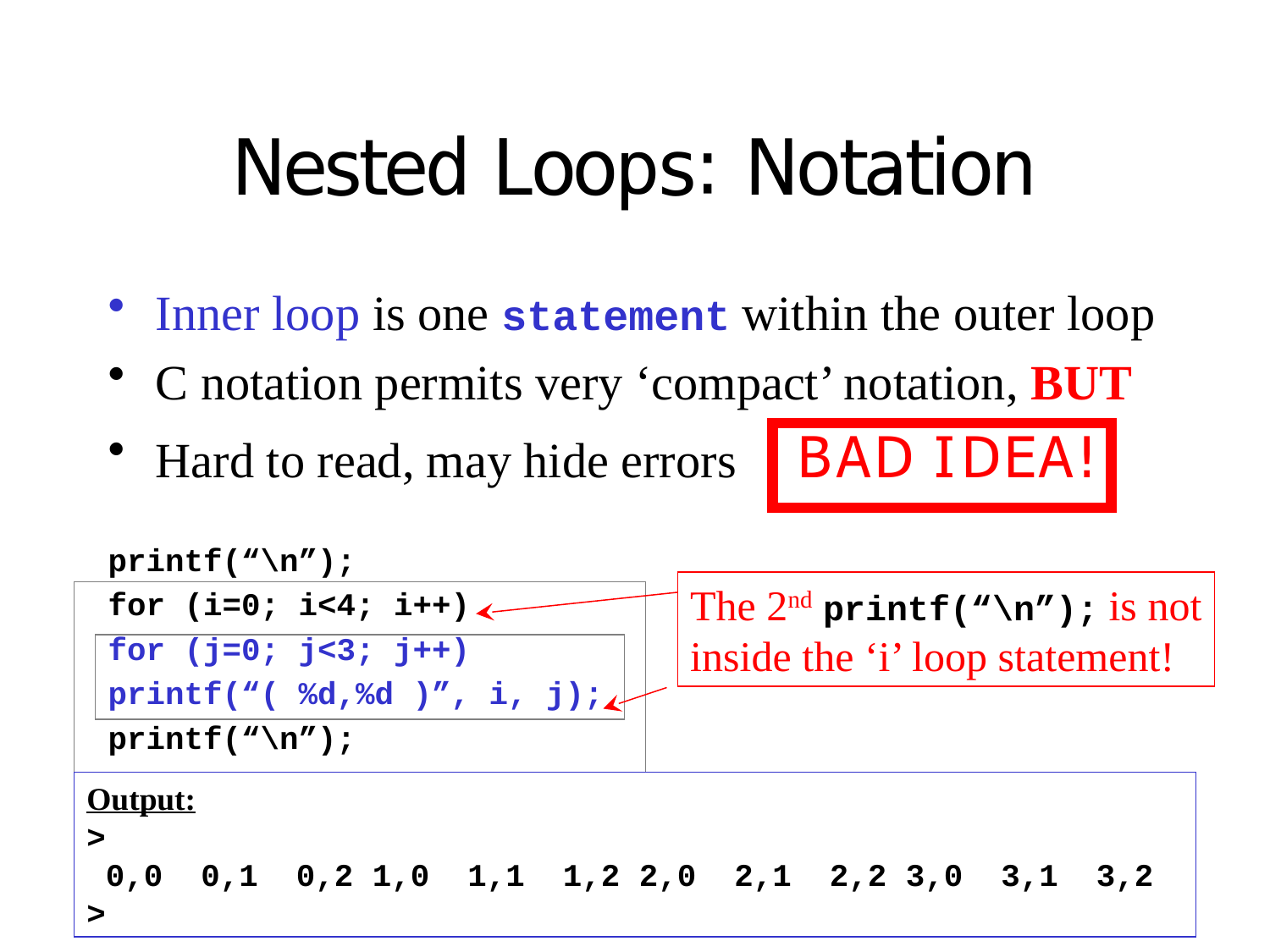

# Nested Loops: Notation
Inner loop is one statement within the outer loop
C notation permits very ‘compact’ notation, BUT
Hard to read, may hide errors     BAD IDEA!

printf(“\n”);
for (i=0; i<4; i++)
for (j=0; j<3; j++)
printf(“( %d,%d )”, i, j);
printf(“\n”);

The 2nd printf(“\n”); is not
inside the ‘i’ loop statement!

Output:
>
 0,0  0,1  0,2 1,0  1,1  1,2 2,0  2,1  2,2 3,0  3,1  3,2
>
24